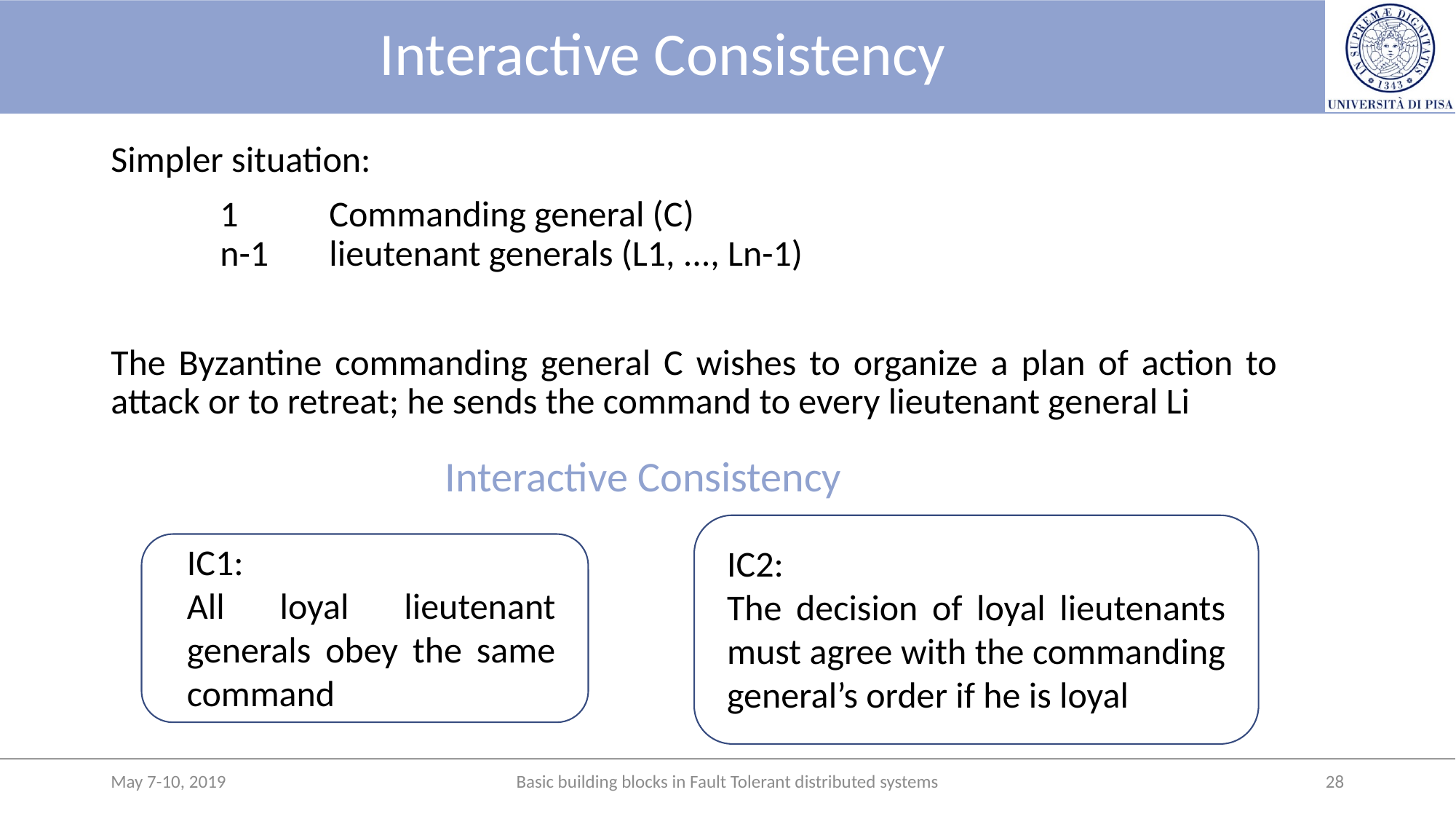

# Interactive Consistency
Simpler situation:
	1 	Commanding general (C)
	n-1 	lieutenant generals (L1, ..., Ln-1)

The Byzantine commanding general C wishes to organize a plan of action to attack or to retreat; he sends the command to every lieutenant general Li

Interactive Consistency

IC1:
All loyal lieutenant generals obey the same command
IC2:
The decision of loyal lieutenants must agree with the commanding general’s order if he is loyal
May 7-10, 2019
Basic building blocks in Fault Tolerant distributed systems
28